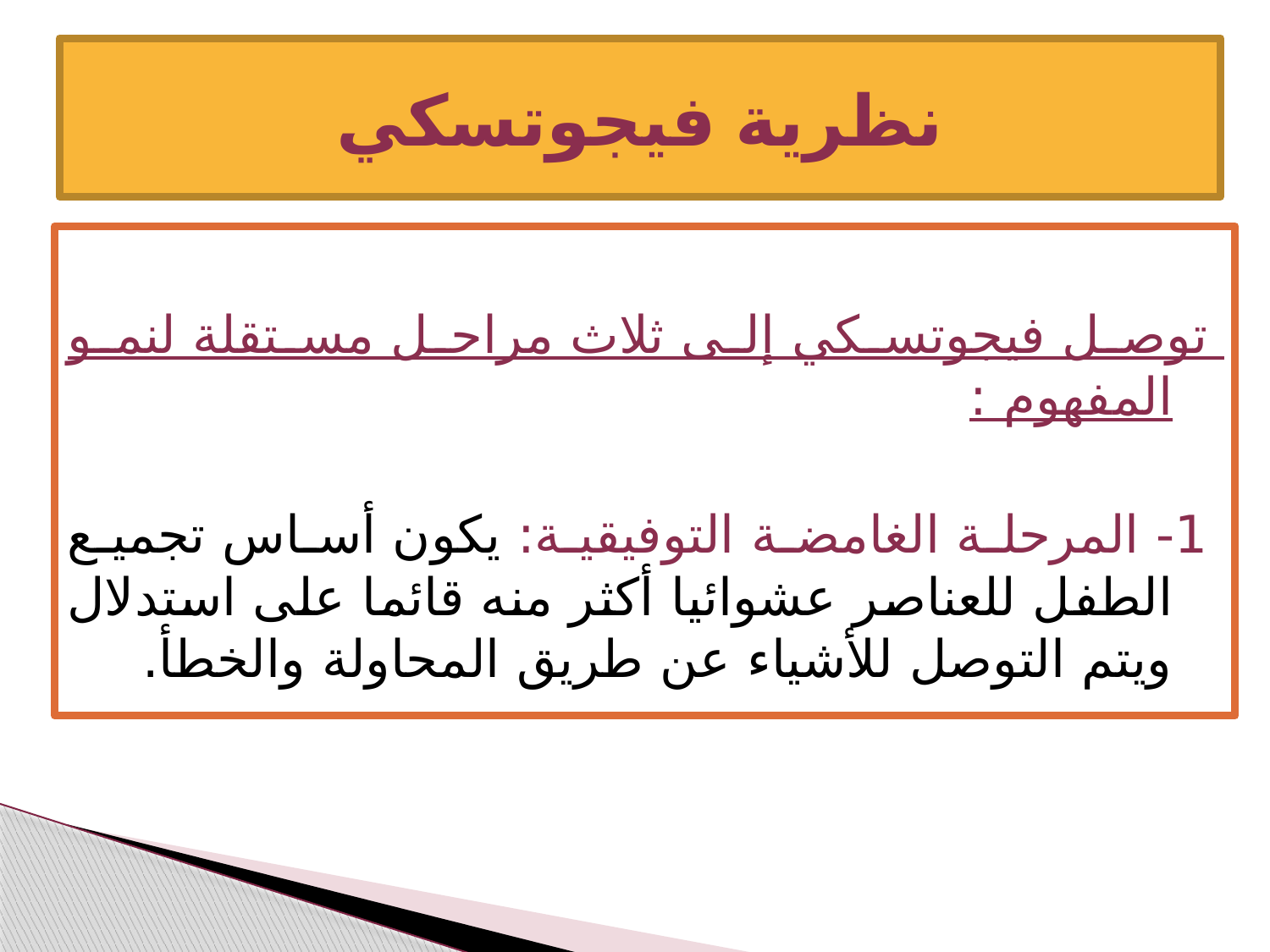

# نظرية فيجوتسكي

توصل فيجوتسكي إلى ثلاث مراحل مستقلة لنمو المفهوم :

1- المرحلة الغامضة التوفيقية: يكون أساس تجميع الطفل للعناصر عشوائيا أكثر منه قائما على استدلال ويتم التوصل للأشياء عن طريق المحاولة والخطأ.